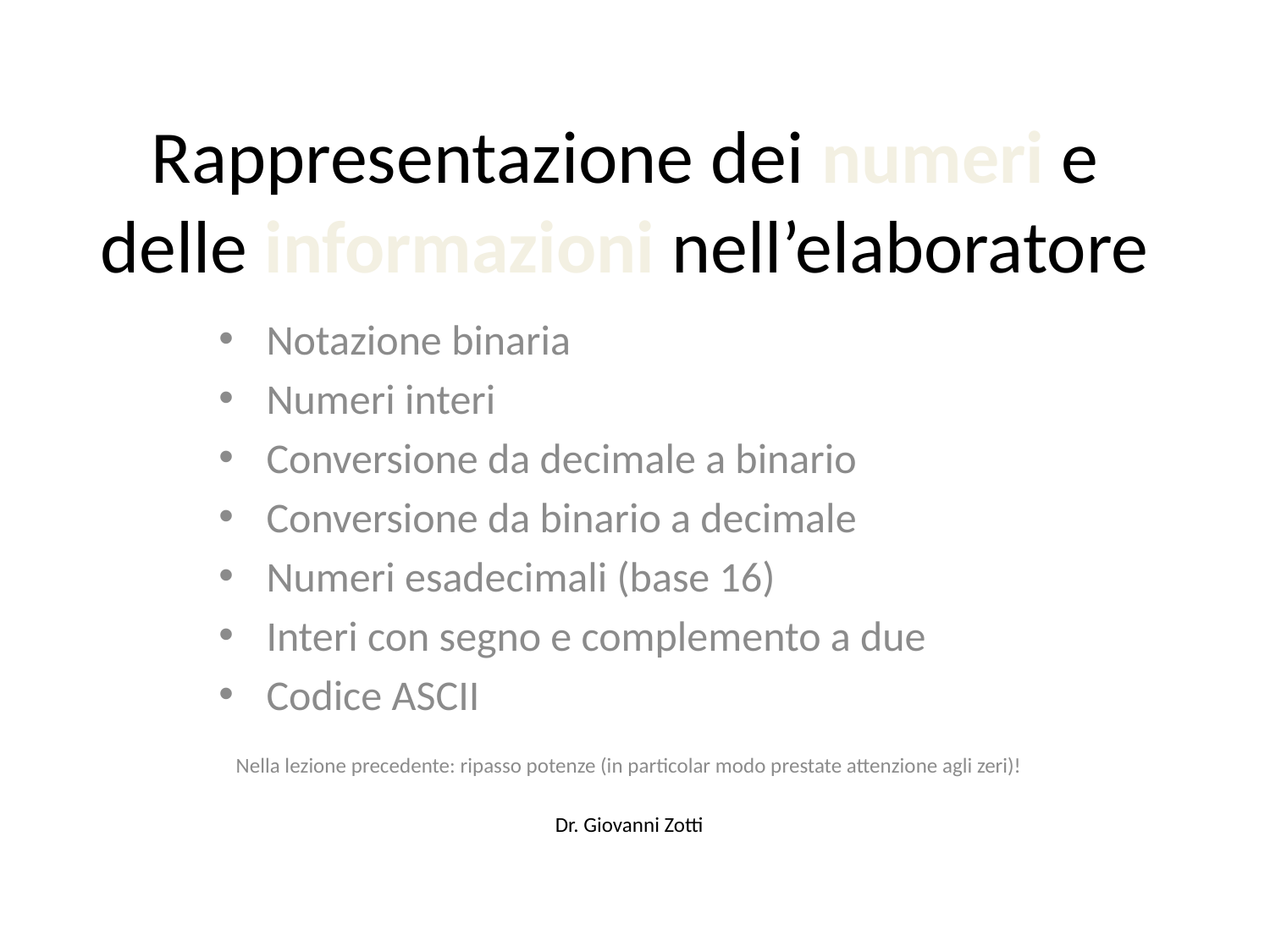

# Rappresentazione dei numeri e delle informazioni nell’elaboratore
Notazione binaria
Numeri interi
Conversione da decimale a binario
Conversione da binario a decimale
Numeri esadecimali (base 16)
Interi con segno e complemento a due
Codice ASCII

Nella lezione precedente: ripasso potenze (in particolar modo prestate attenzione agli zeri)!

Dr. Giovanni Zotti